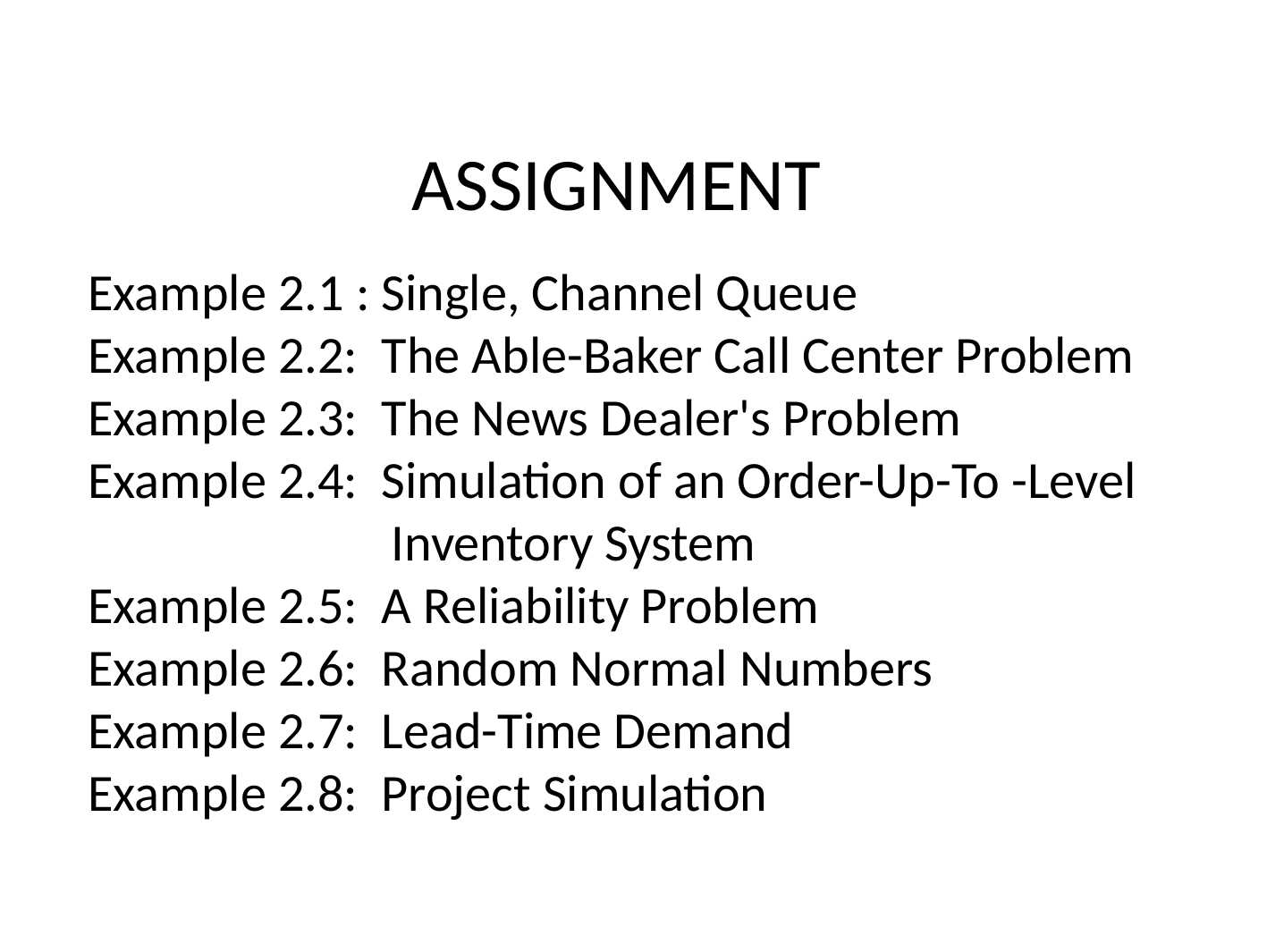

ASSIGNMENT
Example 2.1 : Single, Channel Queue
Example 2.2:  The Able-Baker Call Center Problem
Example 2.3:  The News Dealer's Problem
Example 2.4:  Simulation of an Order-Up-To -Level
		   Inventory System
Example 2.5:  A Reliability Problem
Example 2.6:  Random Normal Numbers
Example 2.7:  Lead-Time Demand
Example 2.8:  Project Simulation